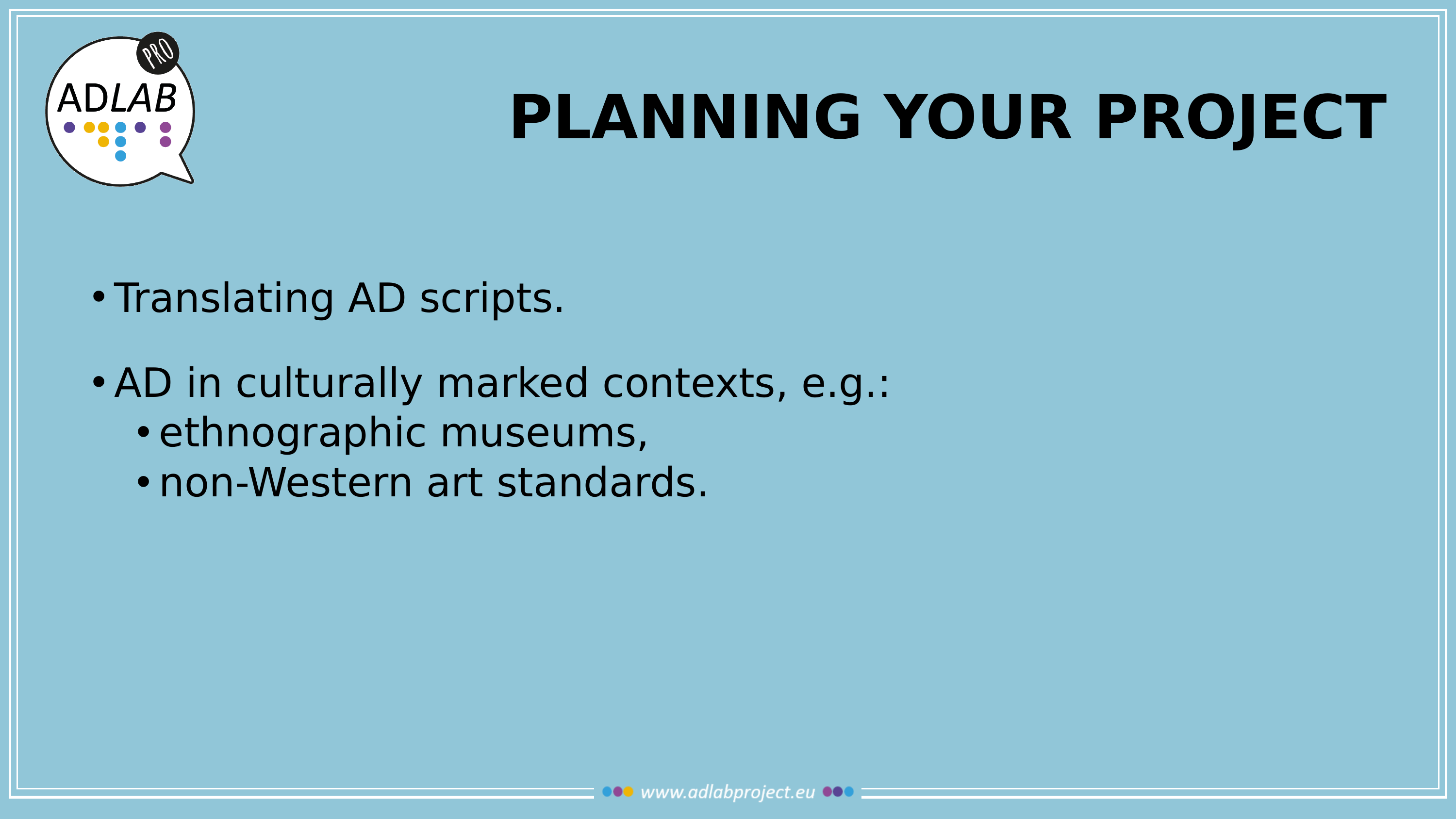

# Planning your project
Translating AD scripts.
AD in culturally marked contexts, e.g.:
ethnographic museums,
non-Western art standards.